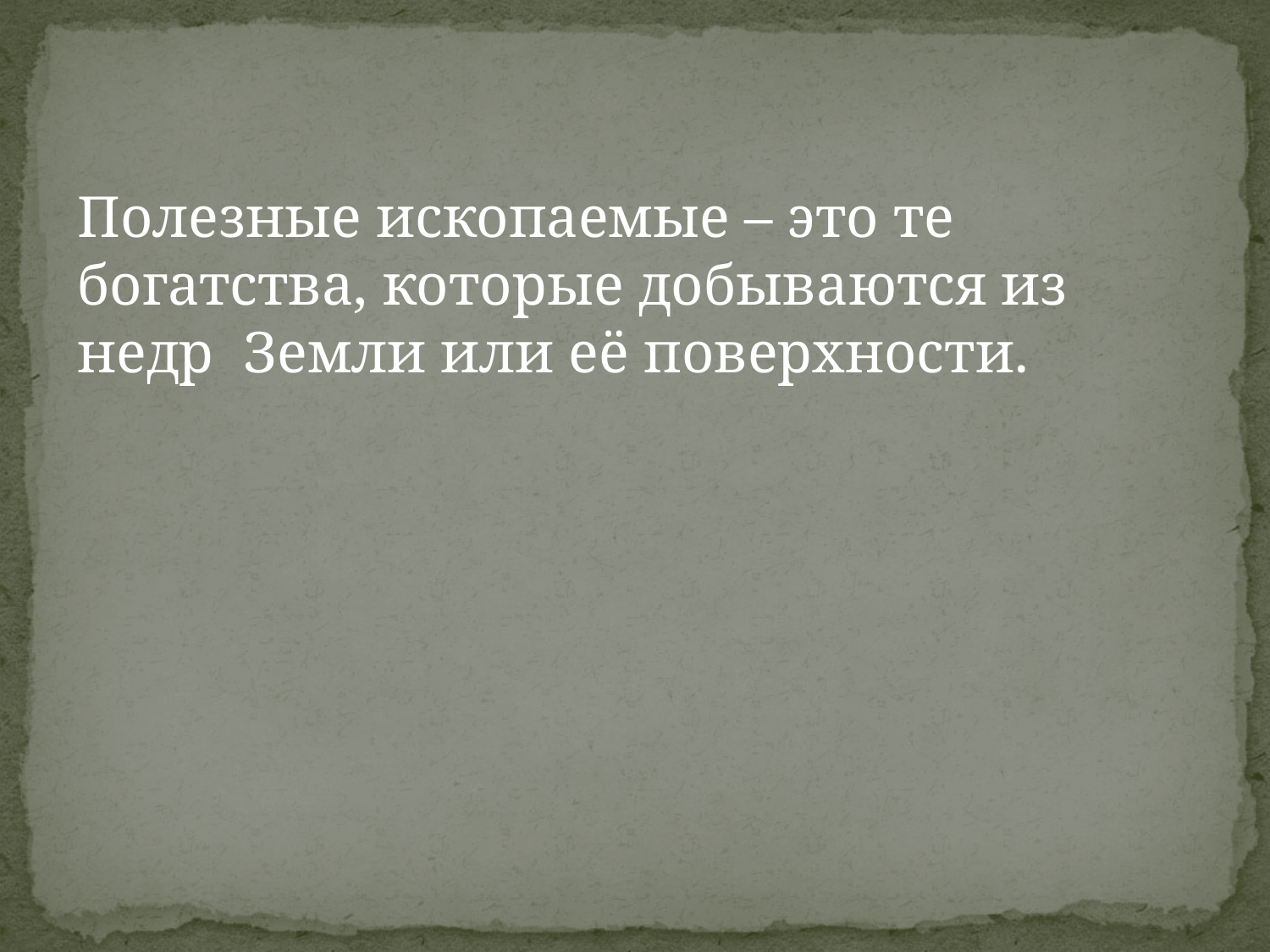

Полезные ископаемые – это те богатства, которые добываются из недр  Земли или её поверхности.